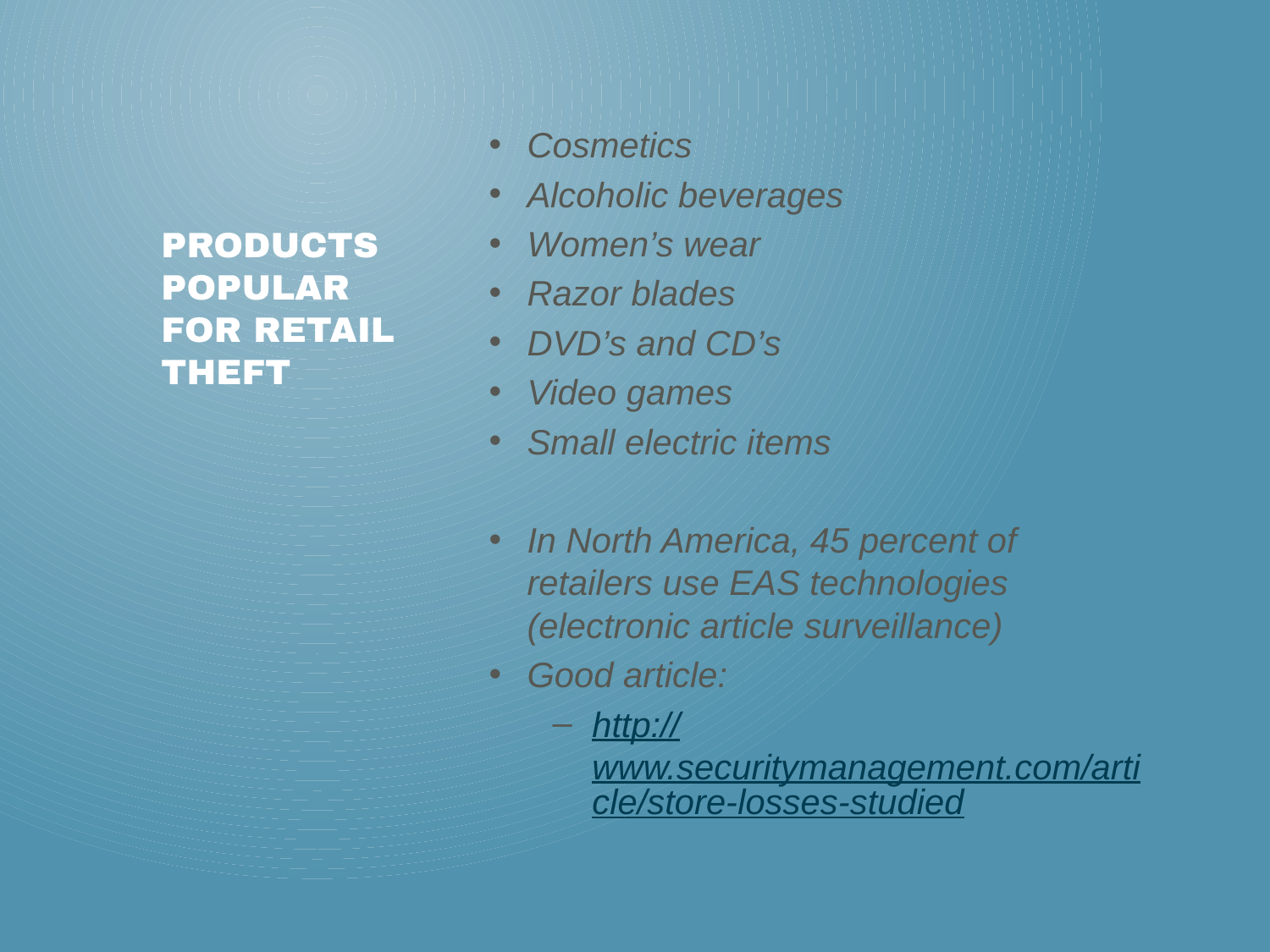

Cosmetics
Alcoholic beverages
Women’s wear
Razor blades
DVD’s and CD’s
Video games
Small electric items

In North America, 45 percent of retailers use EAS technologies (electronic article surveillance)
Good article:
http://www.securitymanagement.com/article/store-losses-studied

# Products popular for retail theft